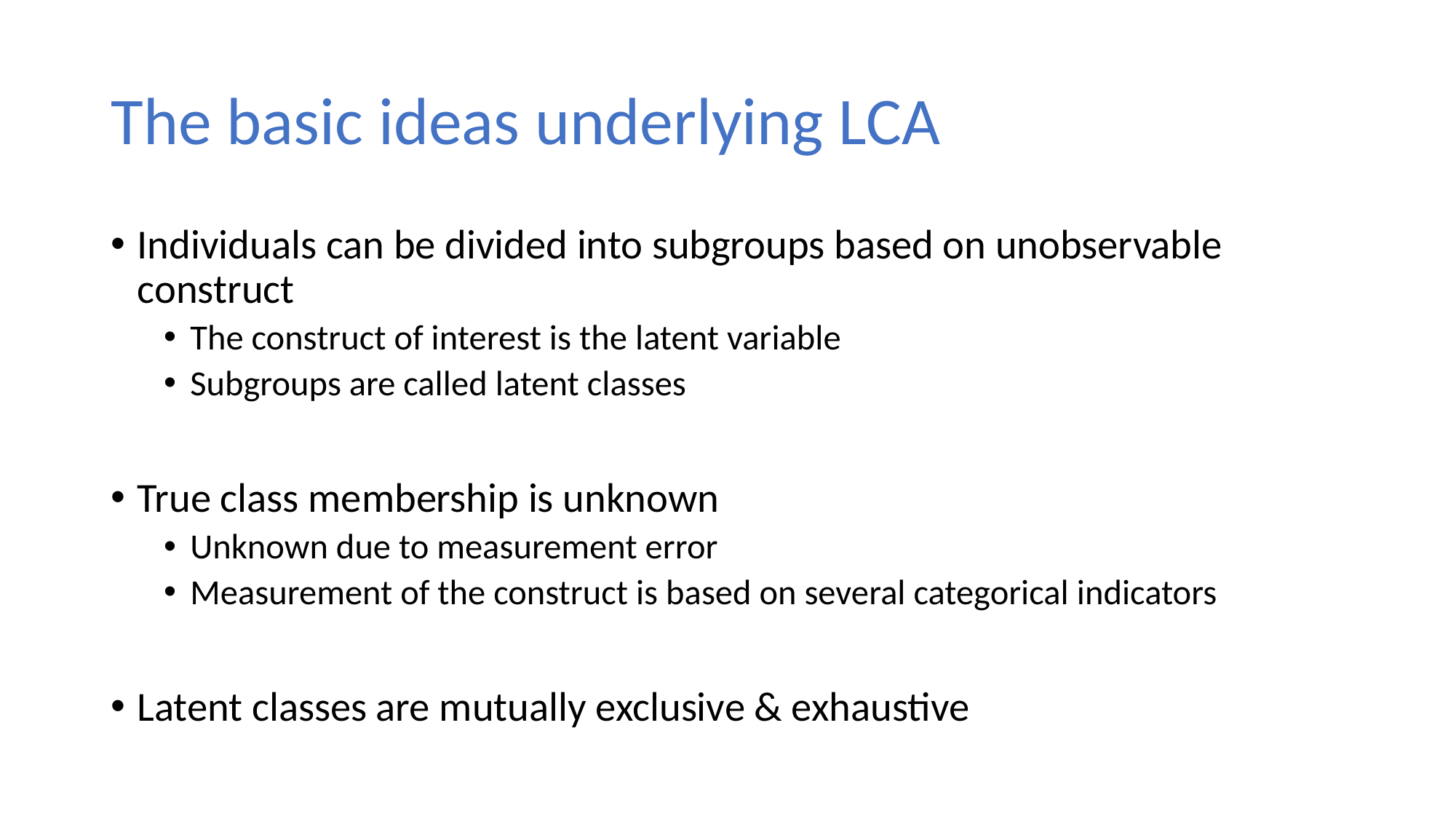

# The basic ideas underlying LCA
Individuals can be divided into subgroups based on unobservable construct
The construct of interest is the latent variable
Subgroups are called latent classes

True class membership is unknown
Unknown due to measurement error
Measurement of the construct is based on several categorical indicators

Latent classes are mutually exclusive & exhaustive